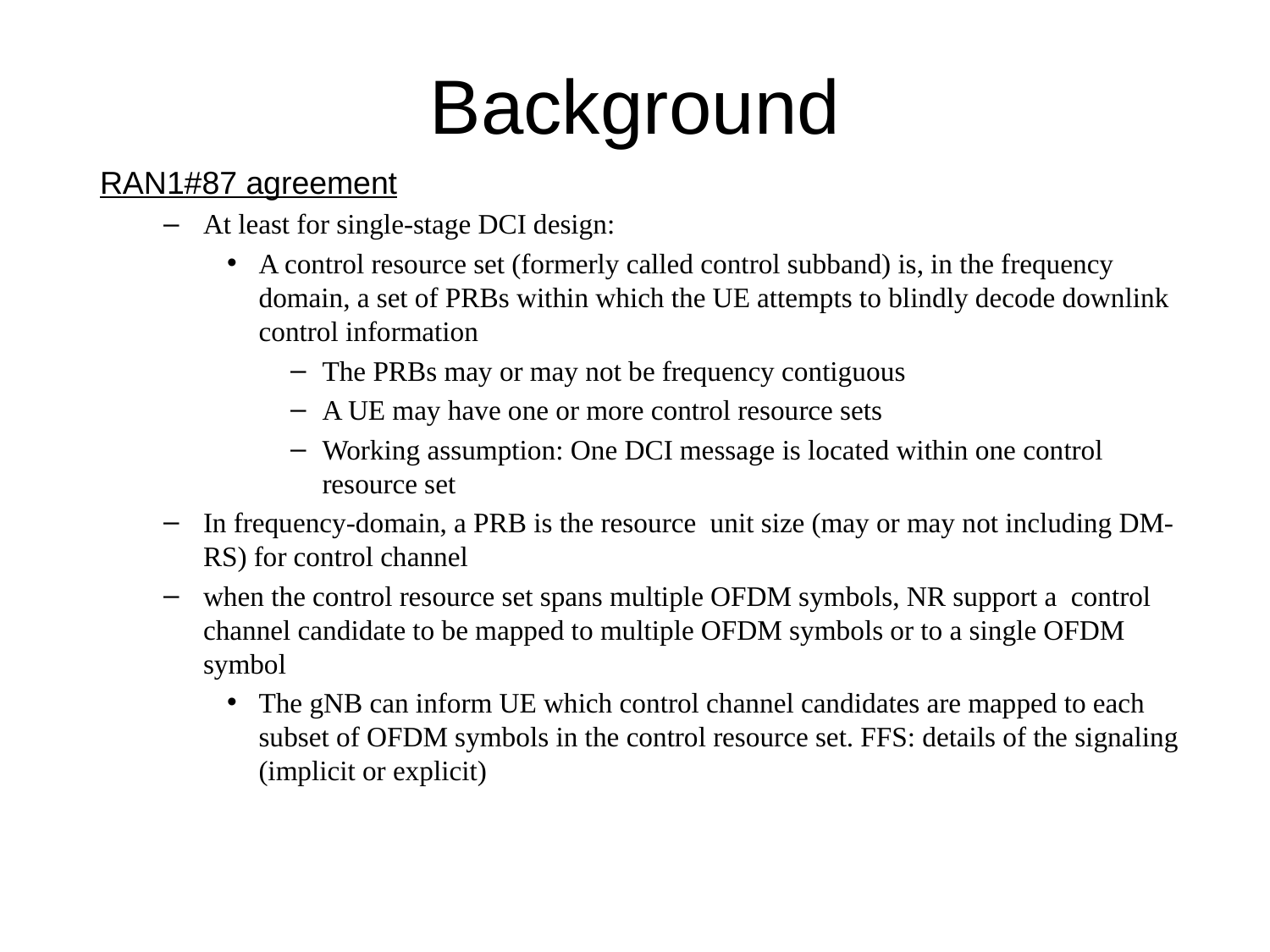

# Background
RAN1#87 agreement
At least for single-stage DCI design:
A control resource set (formerly called control subband) is, in the frequency domain, a set of PRBs within which the UE attempts to blindly decode downlink control information
The PRBs may or may not be frequency contiguous
A UE may have one or more control resource sets
Working assumption: One DCI message is located within one control resource set
In frequency-domain, a PRB is the resource  unit size (may or may not including DM-RS) for control channel
when the control resource set spans multiple OFDM symbols, NR support a  control channel candidate to be mapped to multiple OFDM symbols or to a single OFDM symbol
The gNB can inform UE which control channel candidates are mapped to each subset of OFDM symbols in the control resource set. FFS: details of the signaling (implicit or explicit)